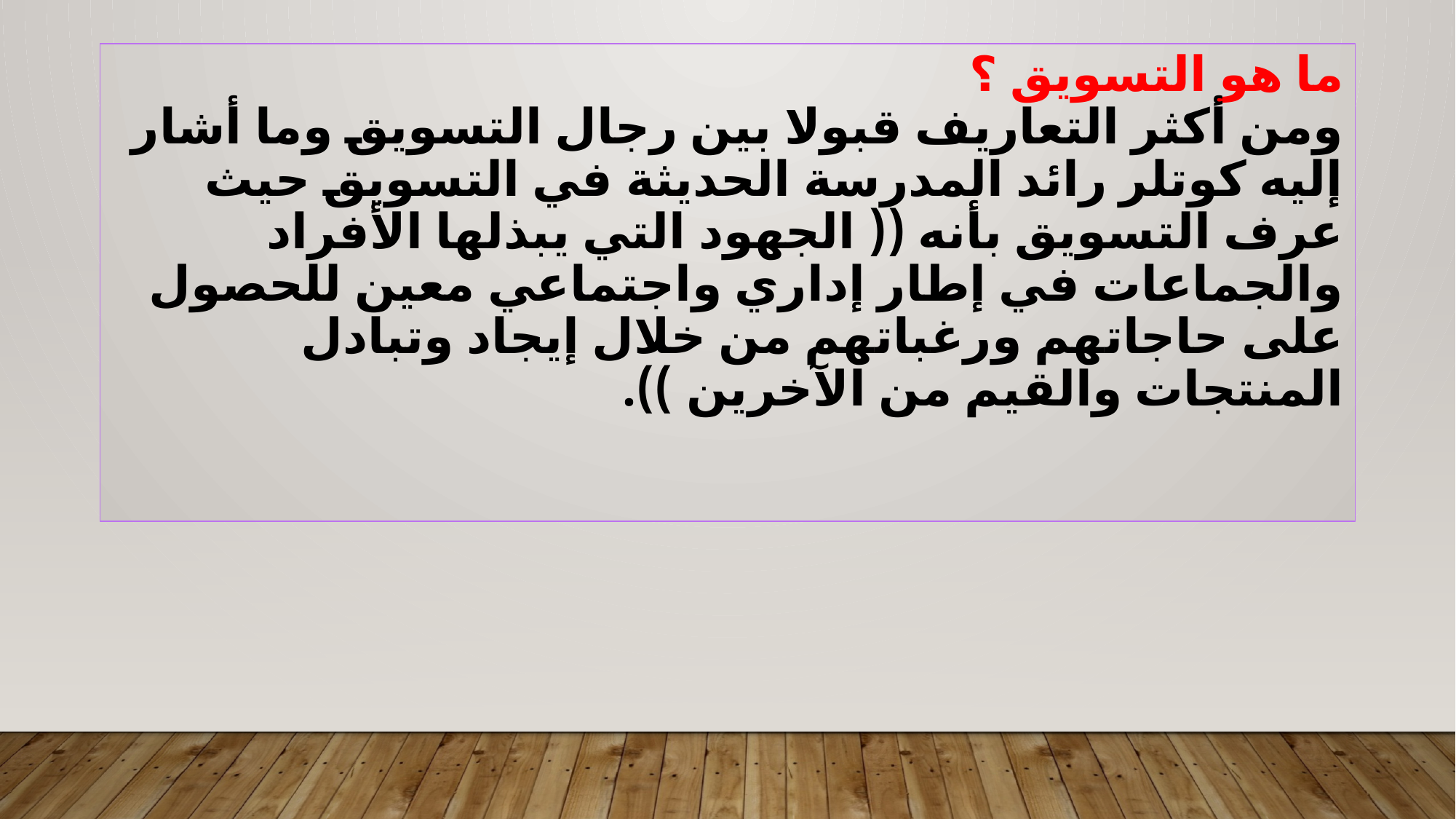

# ما هو التسويق ؟ ومن أكثر التعاريف قبولا بين رجال التسويق وما أشار إليه كوتلر رائد المدرسة الحديثة في التسويق حيث عرف التسويق بأنه (( الجهود التي يبذلها الأفراد والجماعات في إطار إداري واجتماعي معين للحصول على حاجاتهم ورغباتهم من خلال إيجاد وتبادل المنتجات والقيم من الآخرين )).